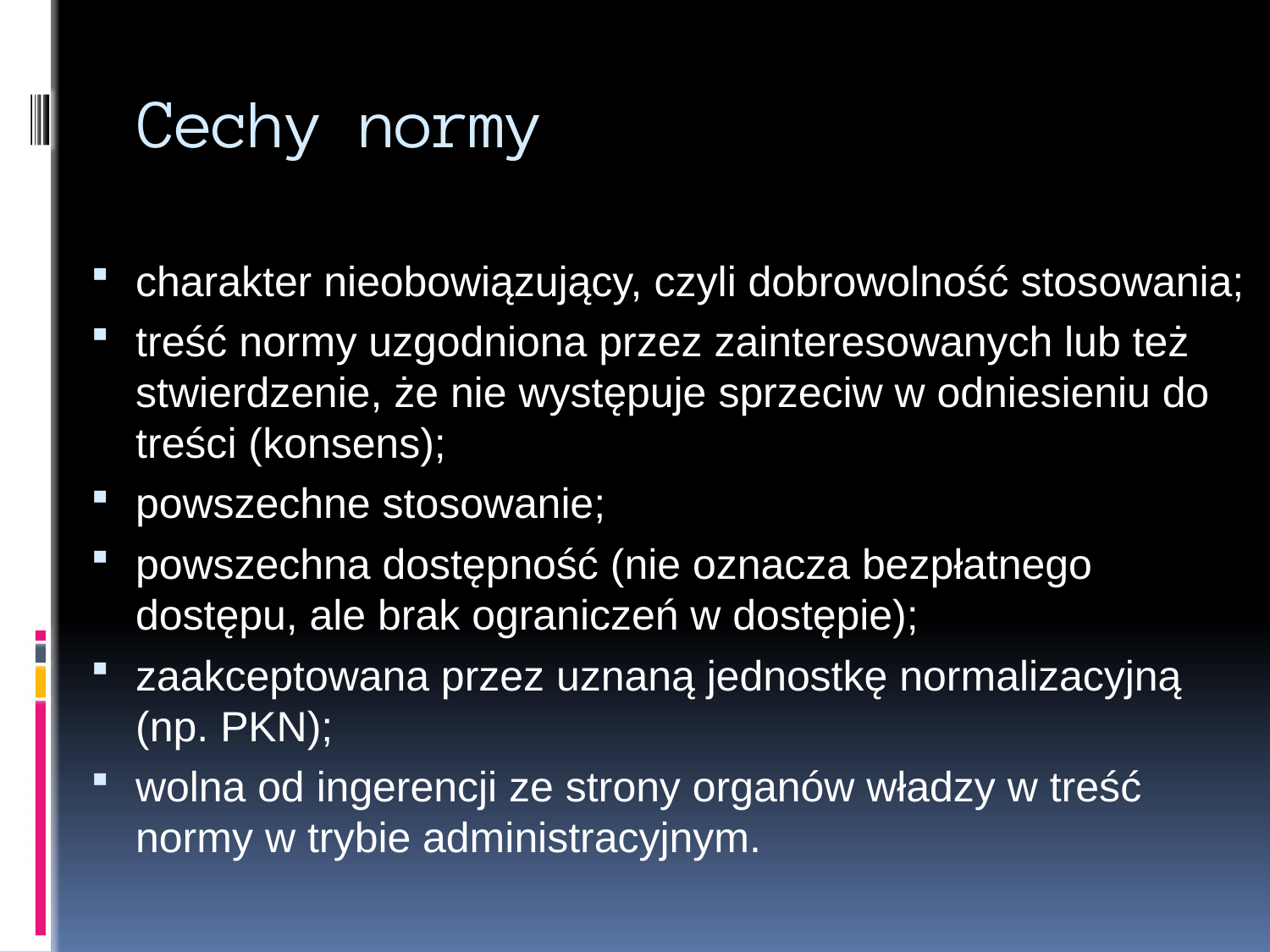

# Cechy normy
charakter nieobowiązujący, czyli dobrowolność stosowania;
treść normy uzgodniona przez zainteresowanych lub też stwierdzenie, że nie występuje sprzeciw w odniesieniu do treści (konsens);
powszechne stosowanie;
powszechna dostępność (nie oznacza bezpłatnego dostępu, ale brak ograniczeń w dostępie);
zaakceptowana przez uznaną jednostkę normalizacyjną  (np. PKN);
wolna od ingerencji ze strony organów władzy w treść normy w trybie administracyjnym.